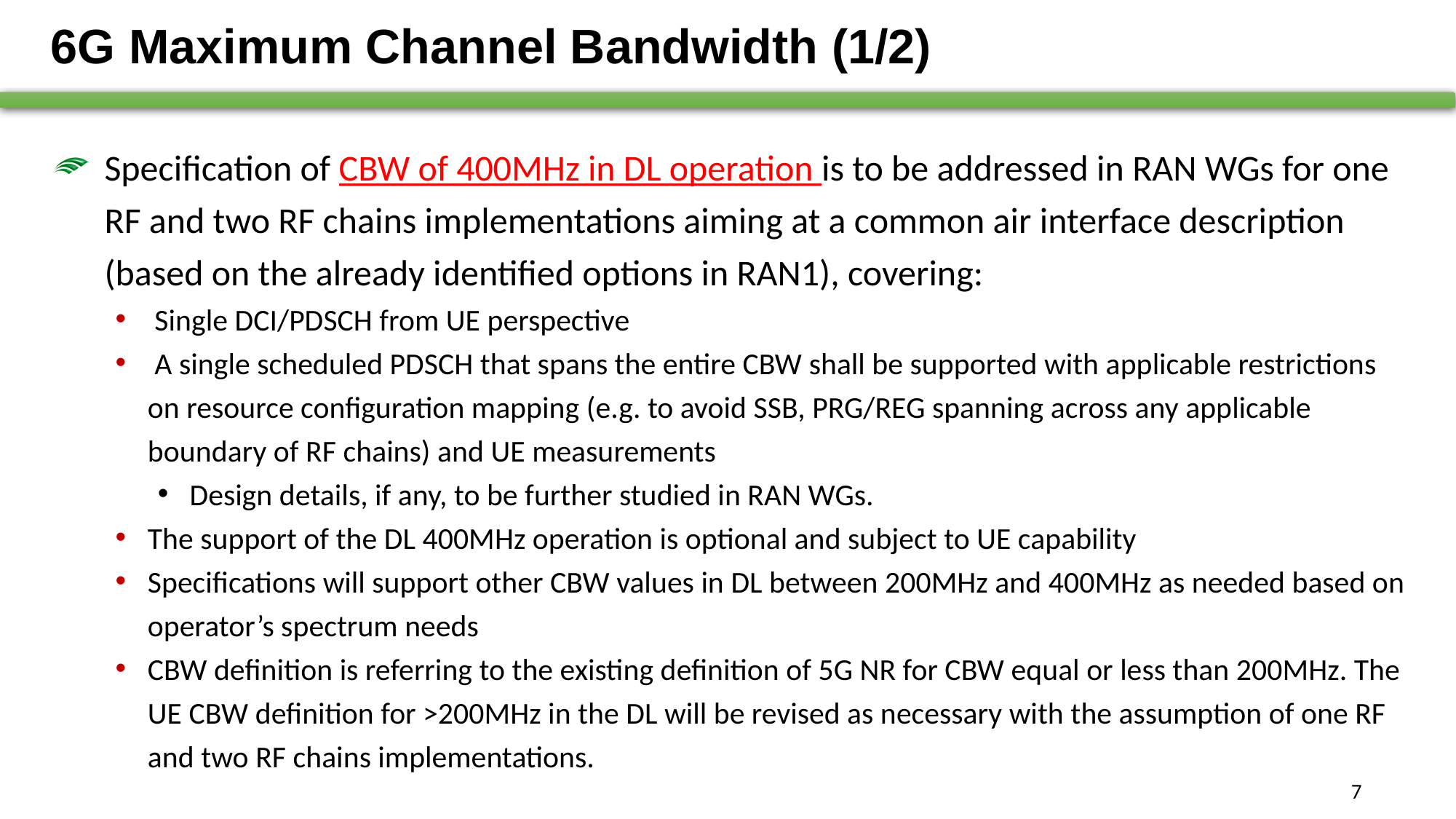

# 6G Maximum Channel Bandwidth (1/2)
Specification of CBW of 400MHz in DL operation is to be addressed in RAN WGs for one RF and two RF chains implementations aiming at a common air interface description (based on the already identified options in RAN1), covering:
 Single DCI/PDSCH from UE perspective
 A single scheduled PDSCH that spans the entire CBW shall be supported with applicable restrictions on resource configuration mapping (e.g. to avoid SSB, PRG/REG spanning across any applicable boundary of RF chains) and UE measurements
Design details, if any, to be further studied in RAN WGs.
The support of the DL 400MHz operation is optional and subject to UE capability
Specifications will support other CBW values in DL between 200MHz and 400MHz as needed based on operator’s spectrum needs
CBW definition is referring to the existing definition of 5G NR for CBW equal or less than 200MHz. The UE CBW definition for >200MHz in the DL will be revised as necessary with the assumption of one RF and two RF chains implementations.